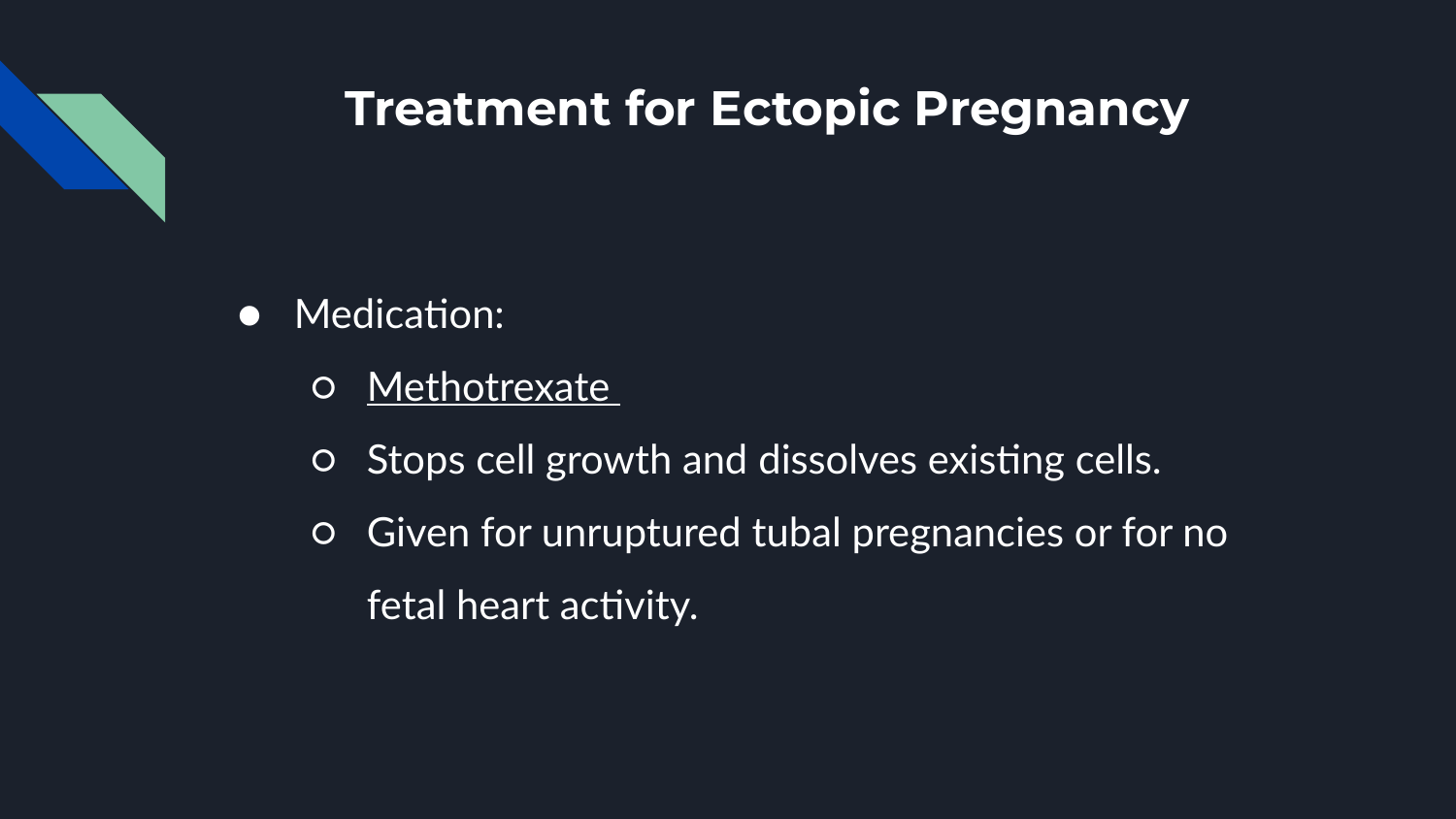

# Treatment for Ectopic Pregnancy
Medication:
Methotrexate
Stops cell growth and dissolves existing cells.
Given for unruptured tubal pregnancies or for no fetal heart activity.